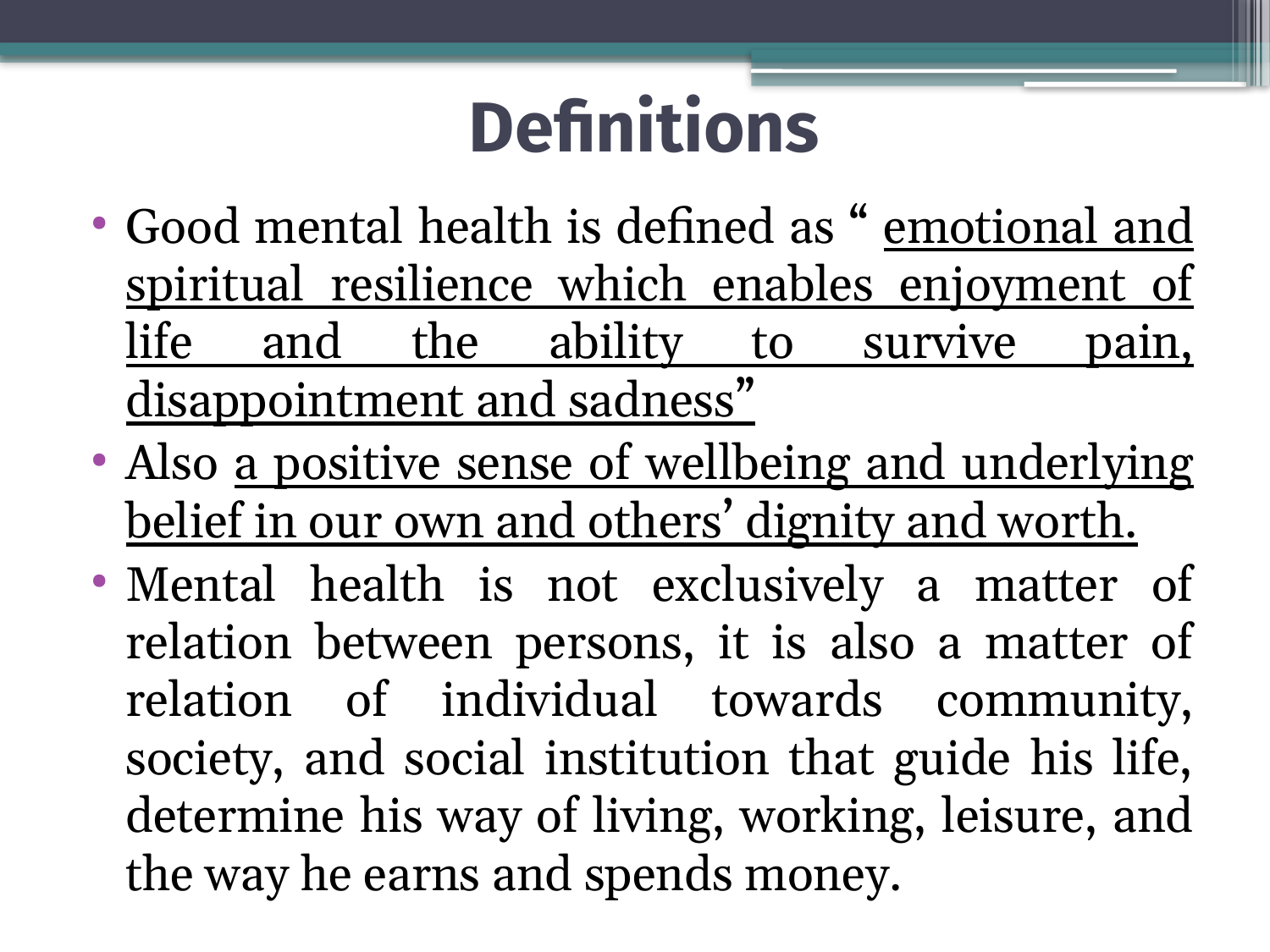

# Definitions
Good mental health is defined as “ emotional and spiritual resilience which enables enjoyment of life and the ability to survive pain, disappointment and sadness”
Also a positive sense of wellbeing and underlying belief in our own and others’ dignity and worth.
Mental health is not exclusively a matter of relation between persons, it is also a matter of relation of individual towards community, society, and social institution that guide his life, determine his way of living, working, leisure, and the way he earns and spends money.